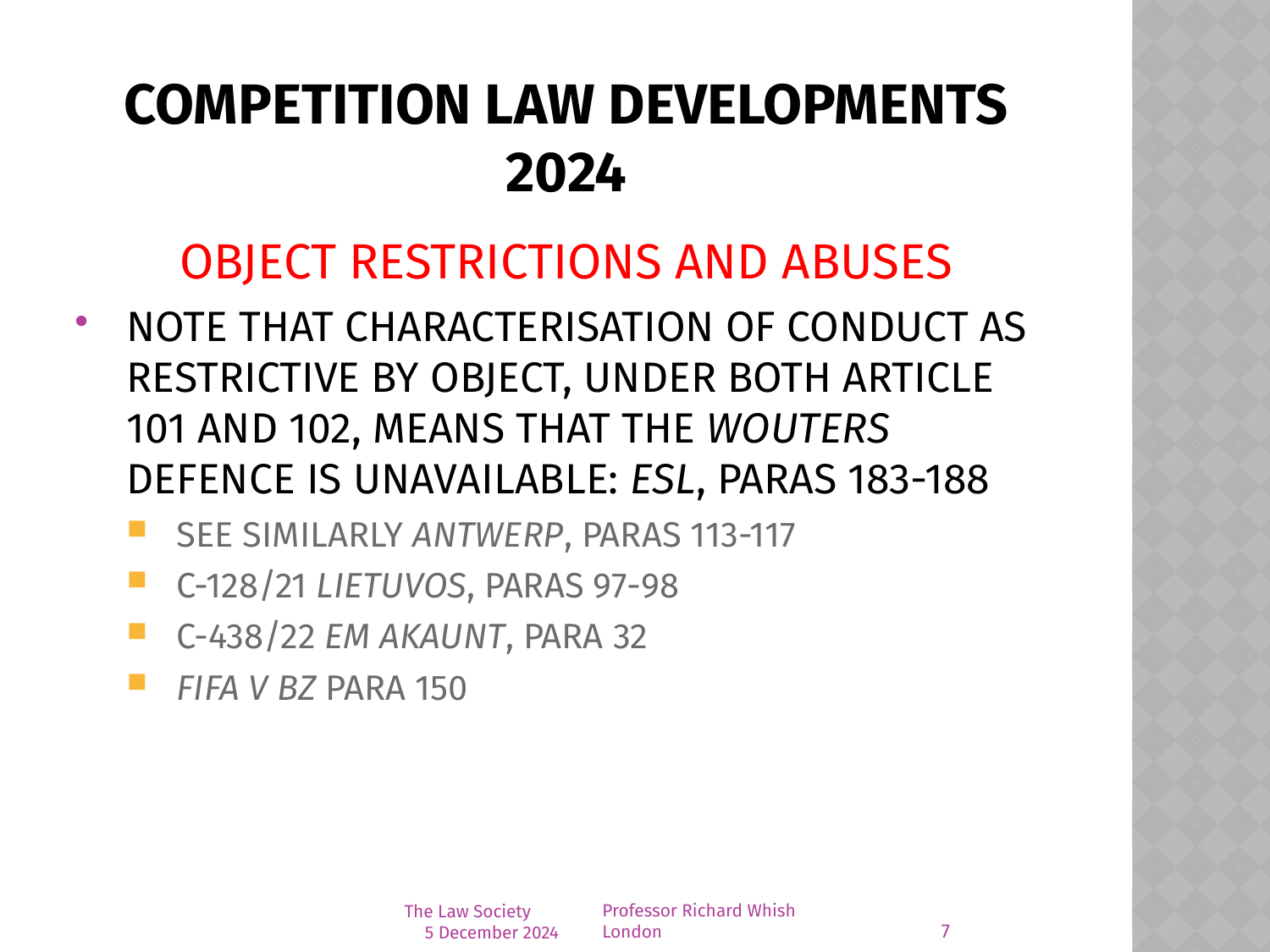

# Competition law developments 2024
OBJECT RESTRICTIONS AND ABUSES
NOTE THAT CHARACTERISATION OF CONDUCT AS RESTRICTIVE BY OBJECT, UNDER BOTH ARTICLE 101 AND 102, MEANS THAT THE WOUTERS DEFENCE IS UNAVAILABLE: ESL, PARAS 183-188
SEE SIMILARLY ANTWERP, PARAS 113-117
C-128/21 LIETUVOS, PARAS 97-98
C-438/22 EM AKAUNT, PARA 32
FIFA V BZ PARA 150
7
The Law Society
5 December 2024
Professor Richard Whish London